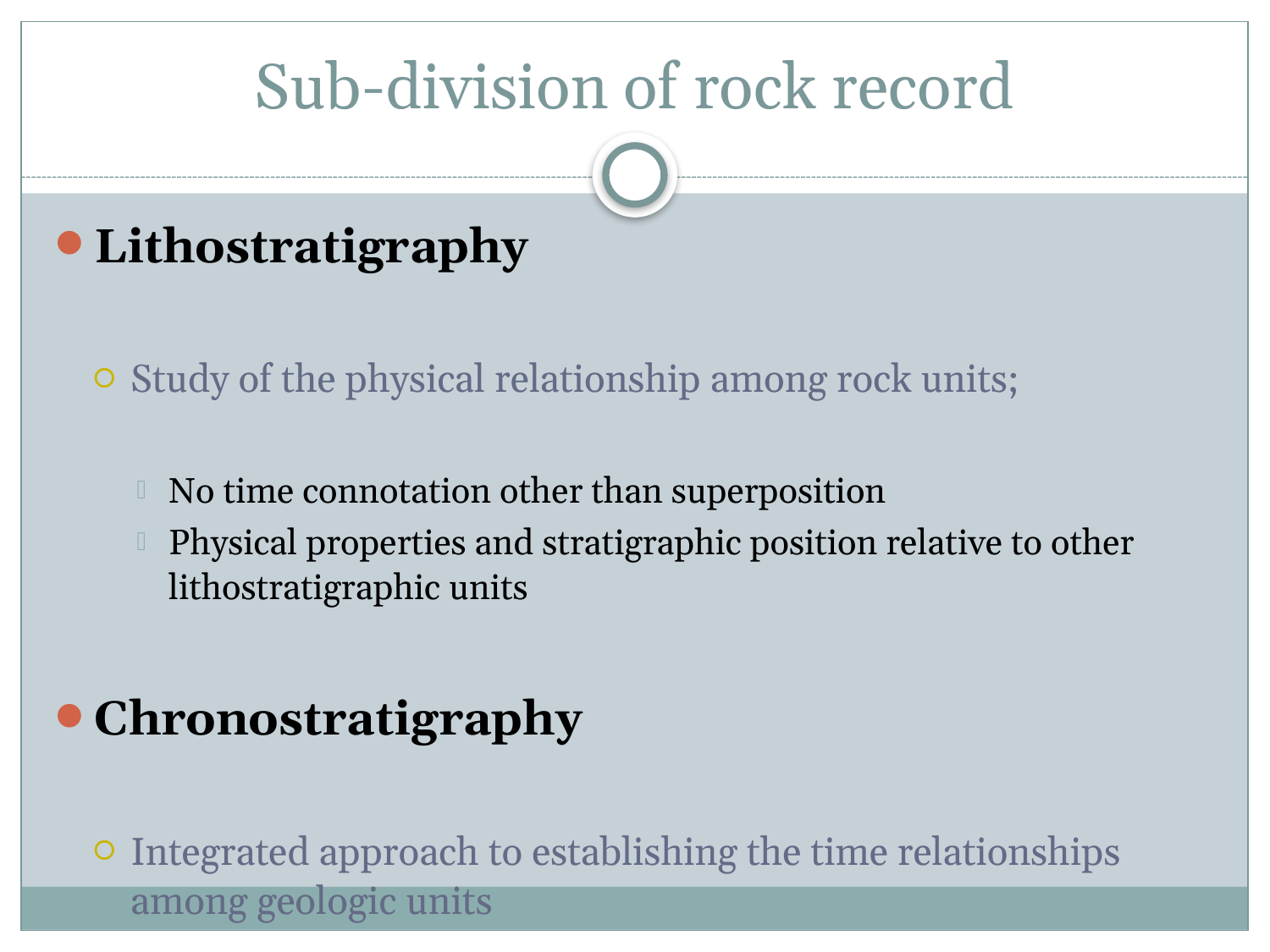

# Sub-division of rock record
Lithostratigraphy

Study of the physical relationship among rock units;

No time connotation other than superposition
Physical properties and stratigraphic position relative to other lithostratigraphic units

Chronostratigraphy

Integrated approach to establishing the time relationships among geologic units